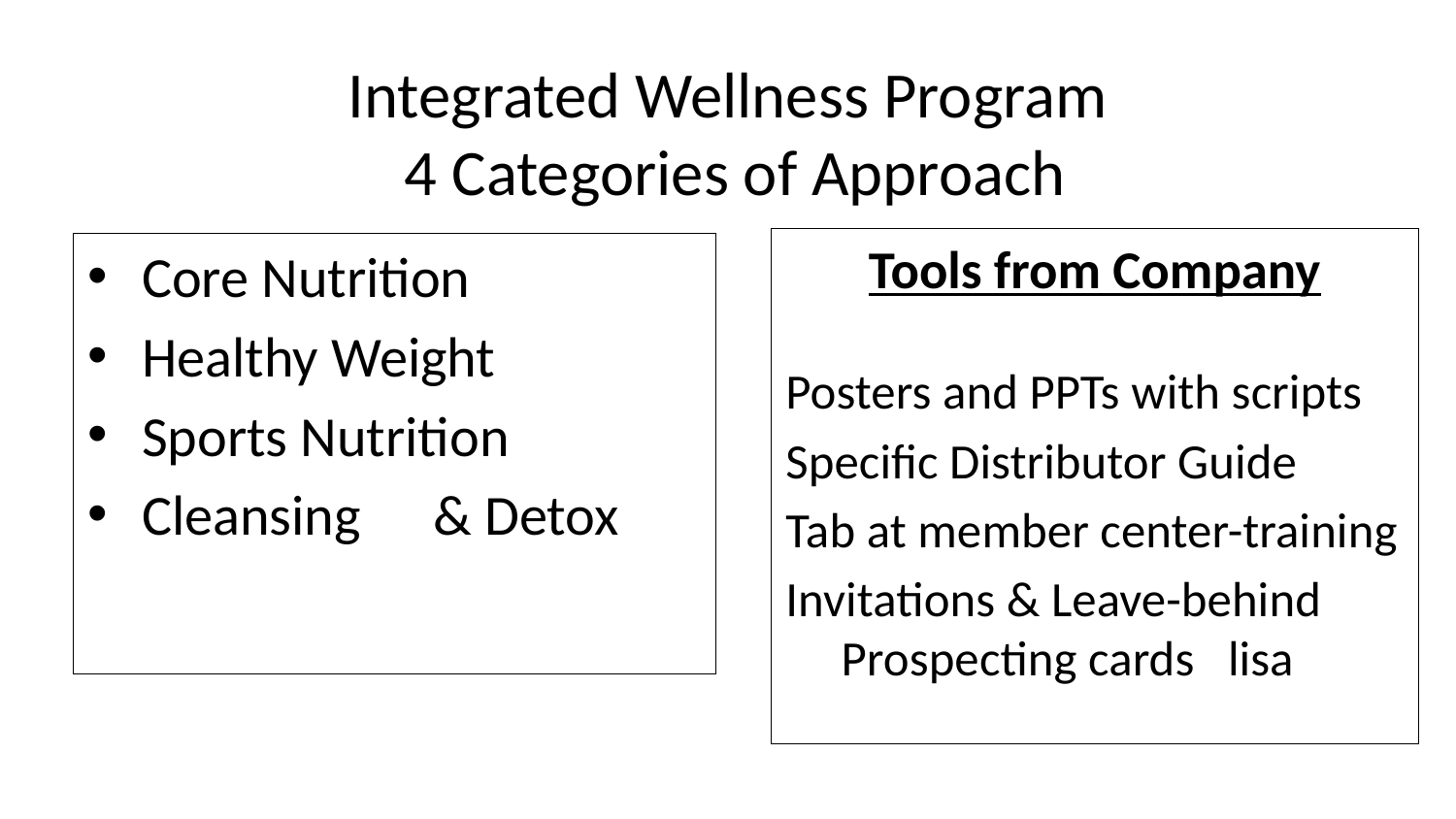

# Integrated Wellness Program 4 Categories of Approach
Tools from Company

Posters and PPTs with scripts
Specific Distributor Guide
Tab at member center-training
Invitations & Leave-behind Prospecting cards   lisa

Core Nutrition
Healthy Weight
Sports Nutrition
Cleansing 	& Detox